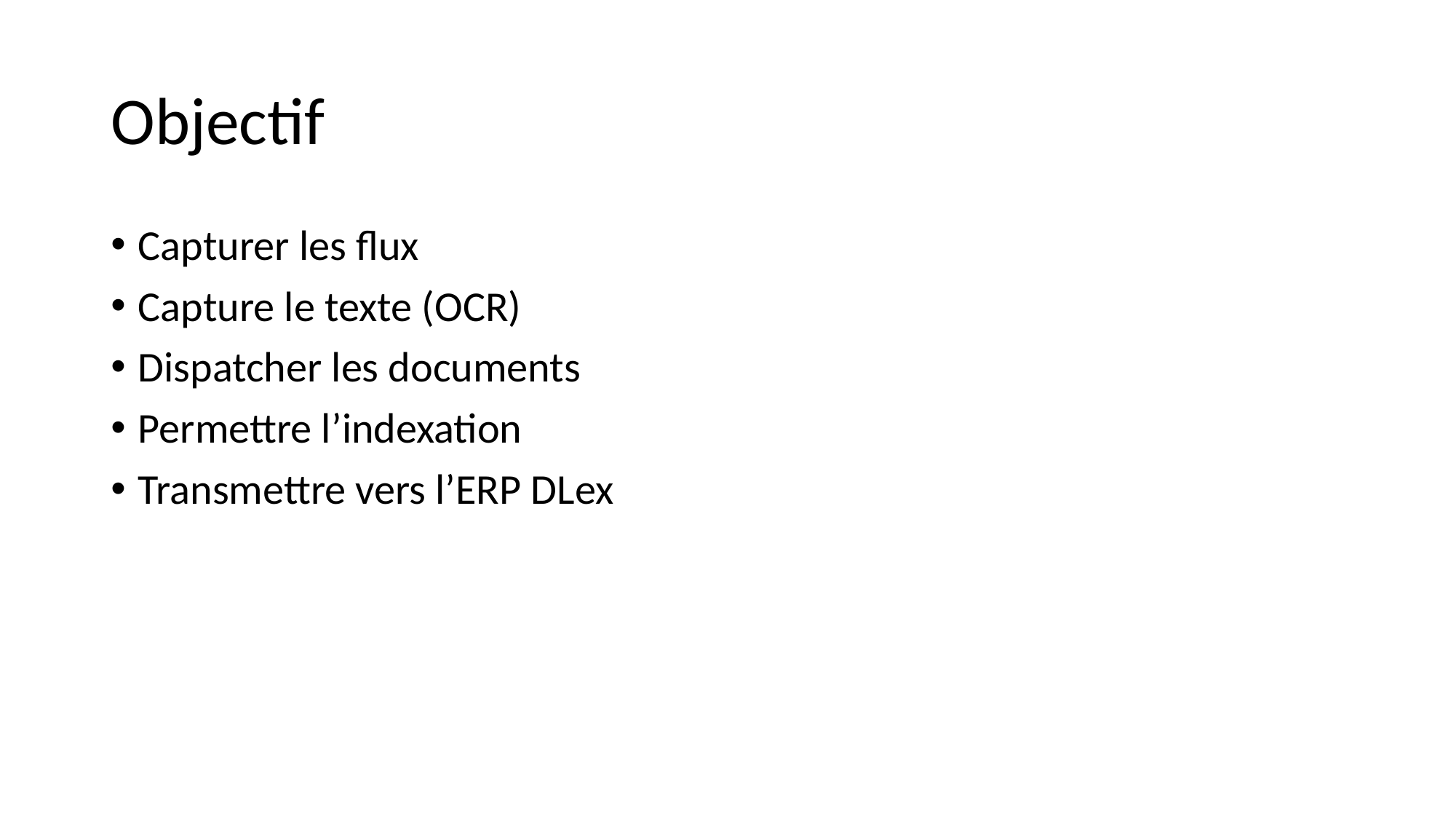

# Objectif
Capturer les flux
Capture le texte (OCR)
Dispatcher les documents
Permettre l’indexation
Transmettre vers l’ERP DLex